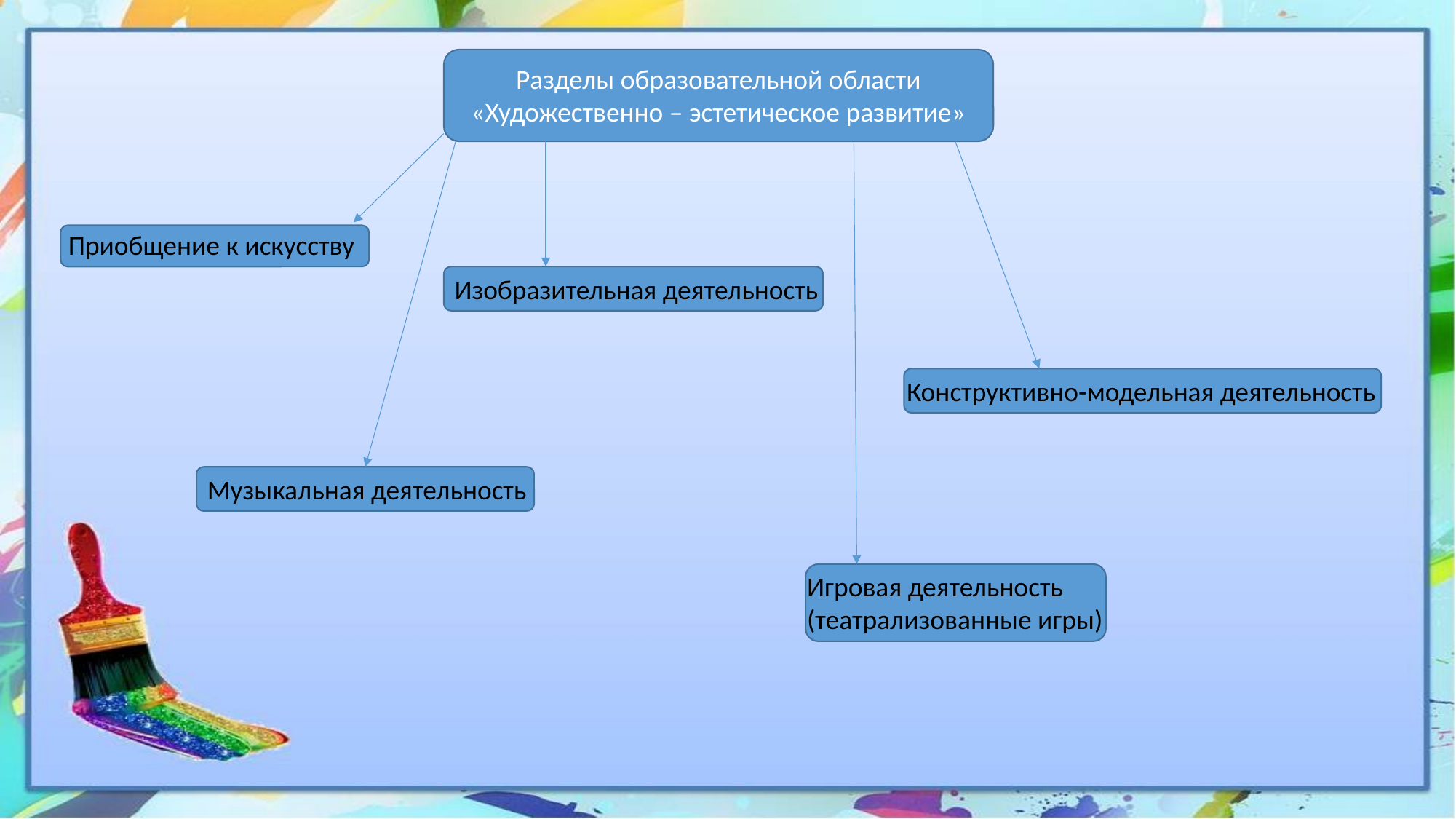

Разделы образовательной области «Художественно – эстетическое развитие»

Приобщение к искусству

Изобразительная деятельность
Конструктивно-модельная деятельность

Музыкальная деятельность
Игровая деятельность (театрализованные игры)